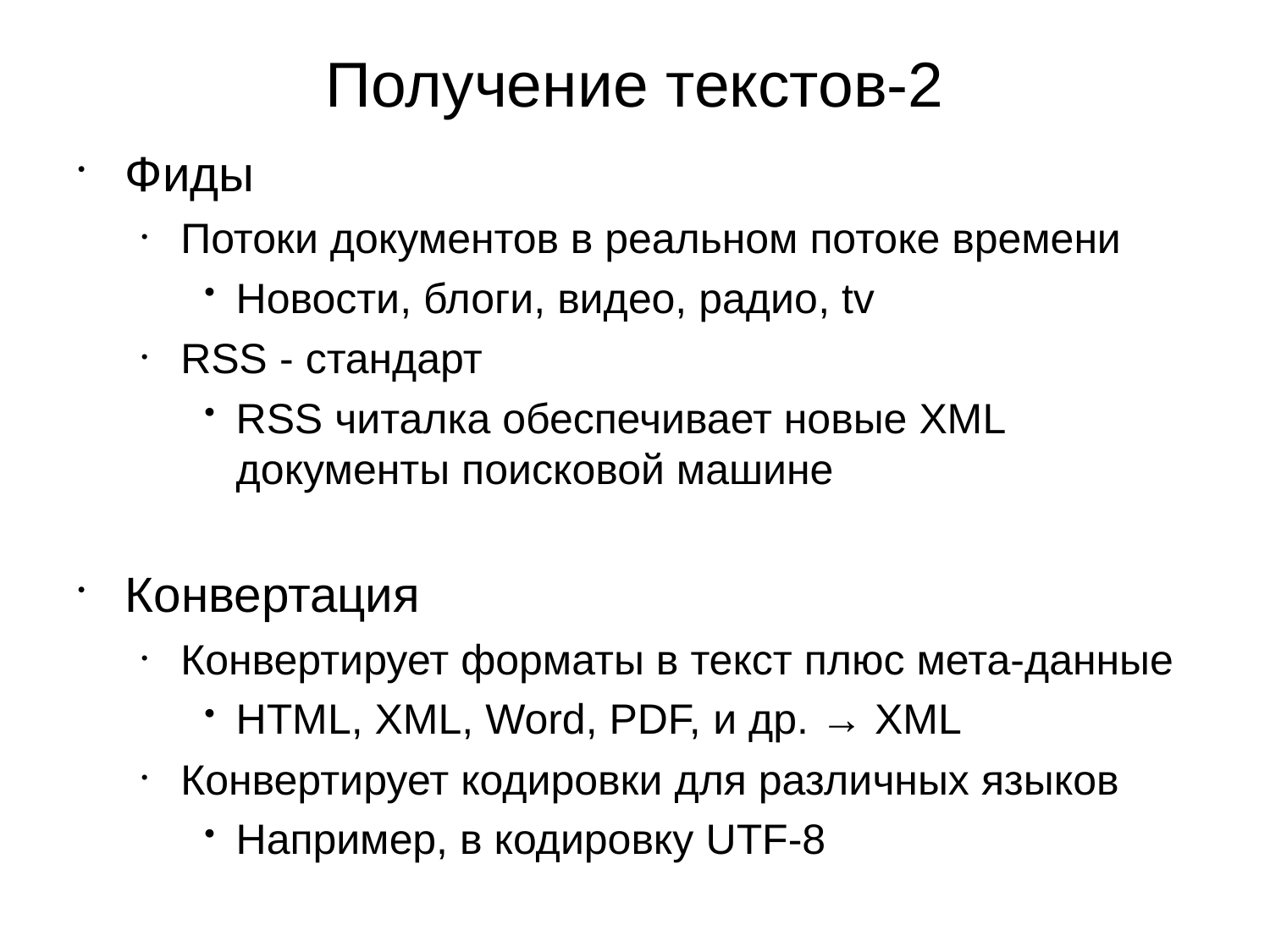

Получение текстов-2
Фиды
Потоки документов в реальном потоке времени
Новости, блоги, видео, радио, tv
RSS - стандарт
RSS читалка обеспечивает новые XML документы поисковой машине

Конвертация
Конвертирует форматы в текст плюс мета-данные
HTML, XML, Word, PDF, и др. → XML
Конвертирует кодировки для различных языков
Например, в кодировку UTF-8